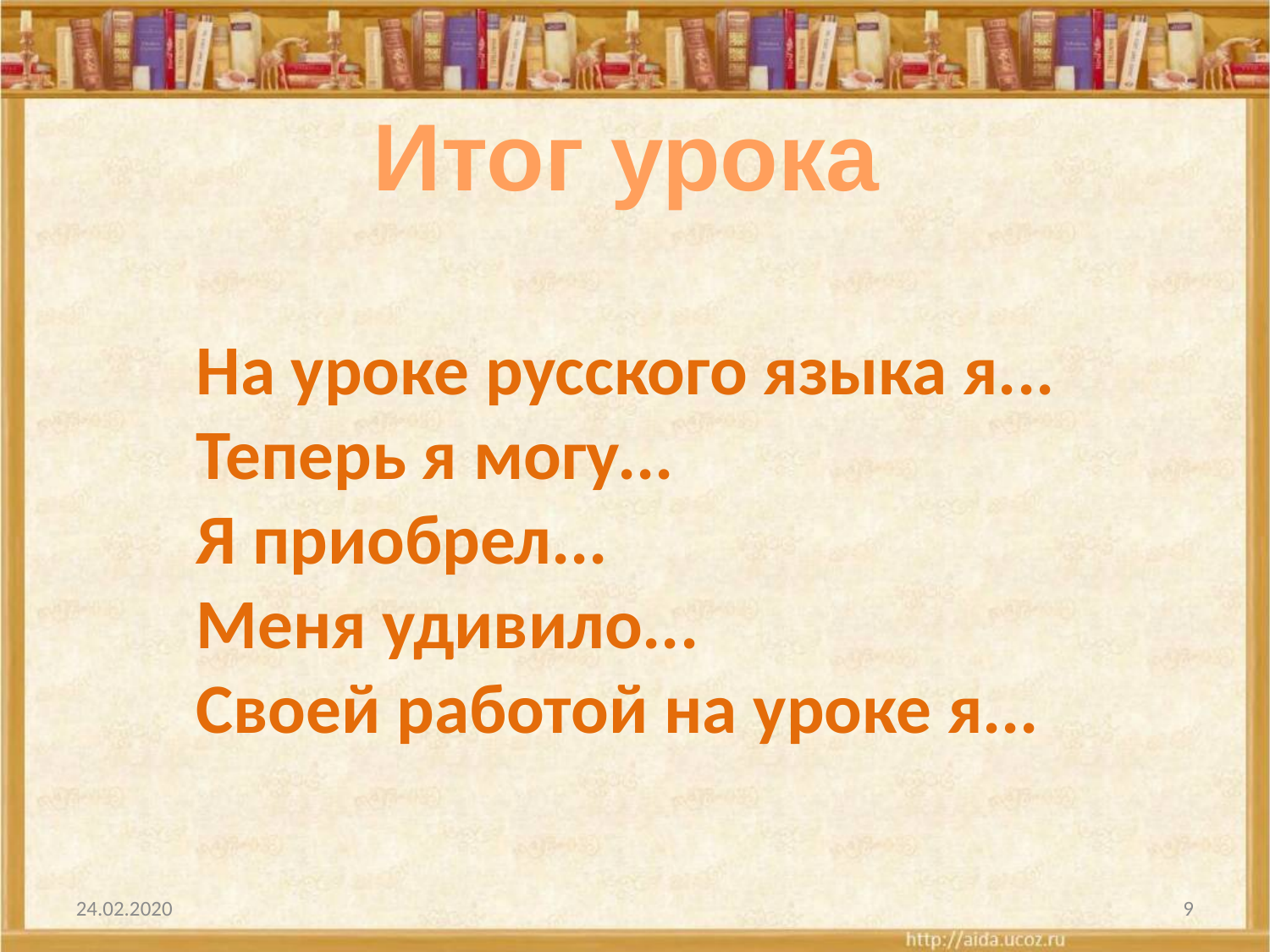

Итог урока

На уроке русского языка я...
Теперь я могу...
Я приобрел...
Меня удивило...
Своей работой на уроке я...

24.02.2020
9